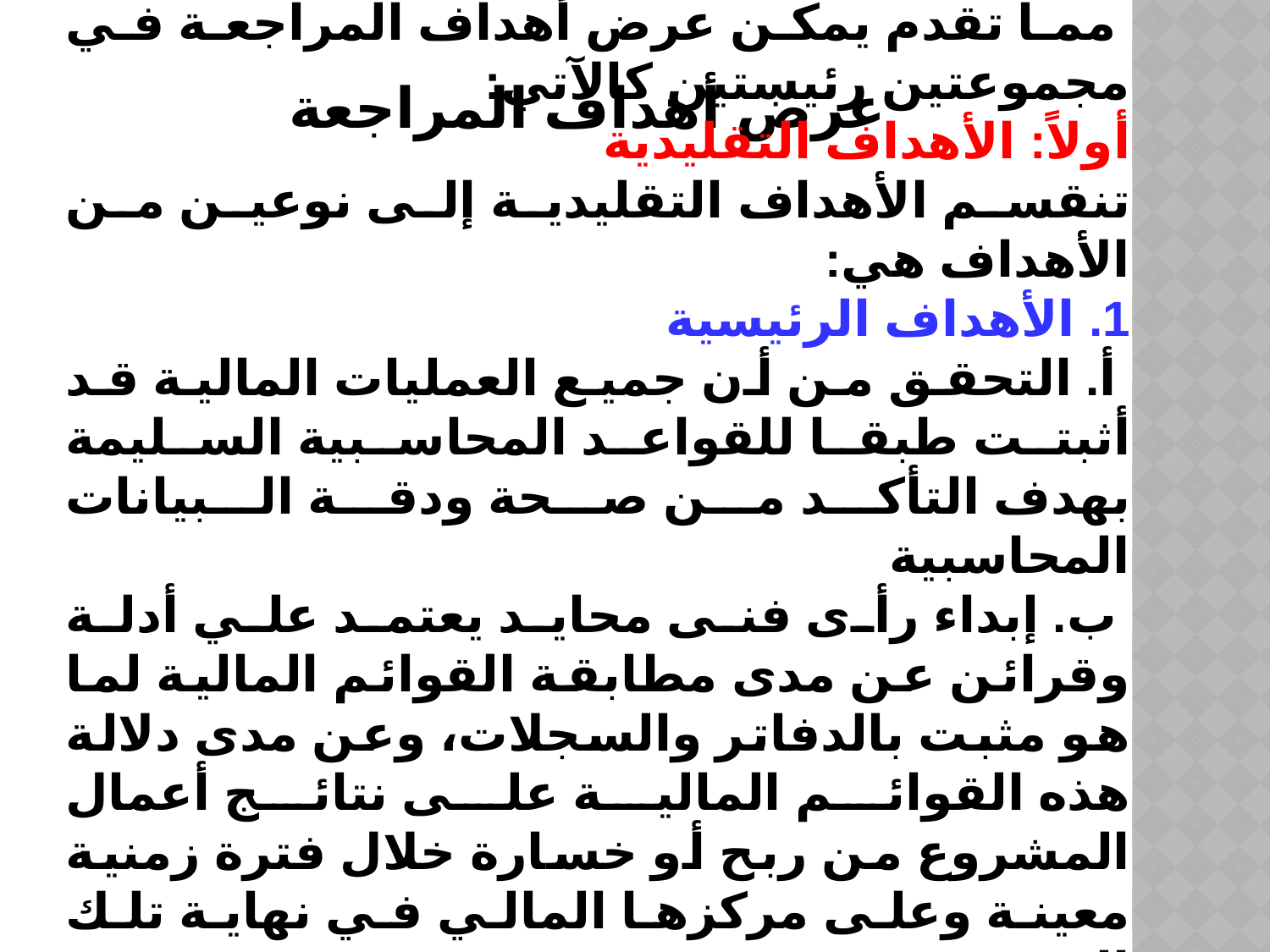

# عرض أهداف المراجعة
 مما تقدم يمكن عرض أهداف المراجعة في مجموعتين رئيستين كالآتي:
أولاً: الأهداف التقليدية
تنقسم الأهداف التقليدية إلى نوعين من الأهداف هي:
1. الأهداف الرئيسية
 أ. التحقق من أن جميع العمليات المالية قد أثبتت طبقا للقواعد المحاسبية السليمة بهدف التأكد من صحة ودقة البيانات المحاسبية
 ب. إبداء رأى فنى محايد يعتمد علي أدلة وقرائن عن مدى مطابقة القوائم المالية لما هو مثبت بالدفاتر والسجلات، وعن مدى دلالة هذه القوائم المالية على نتائج أعمال المشروع من ربح أو خسارة خلال فترة زمنية معينة وعلى مركزها المالي في نهاية تلك الفترة .